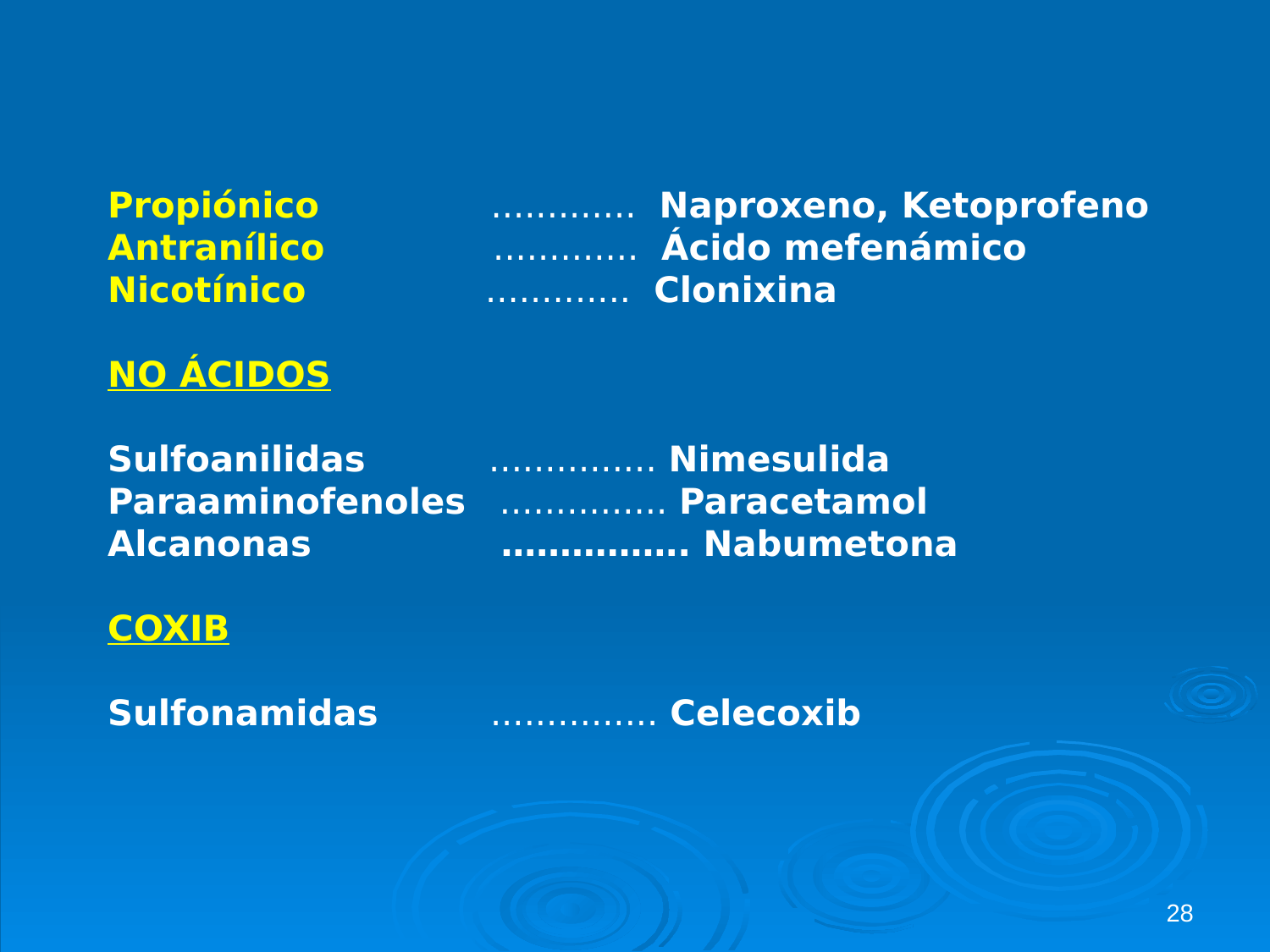

Propiónico               .............  Naproxeno, Ketoprofeno
Antranílico               .............  Ácido mefenámico
Nicotínico                .............  Clonixina

NO ÁCIDOS

Sulfoanilidas           ............... Nimesulida
Paraaminofenoles   ............... Paracetamol
Alcanonas		 ……………. Nabumetona

COXIB

Sulfonamidas          ............... Celecoxib

28